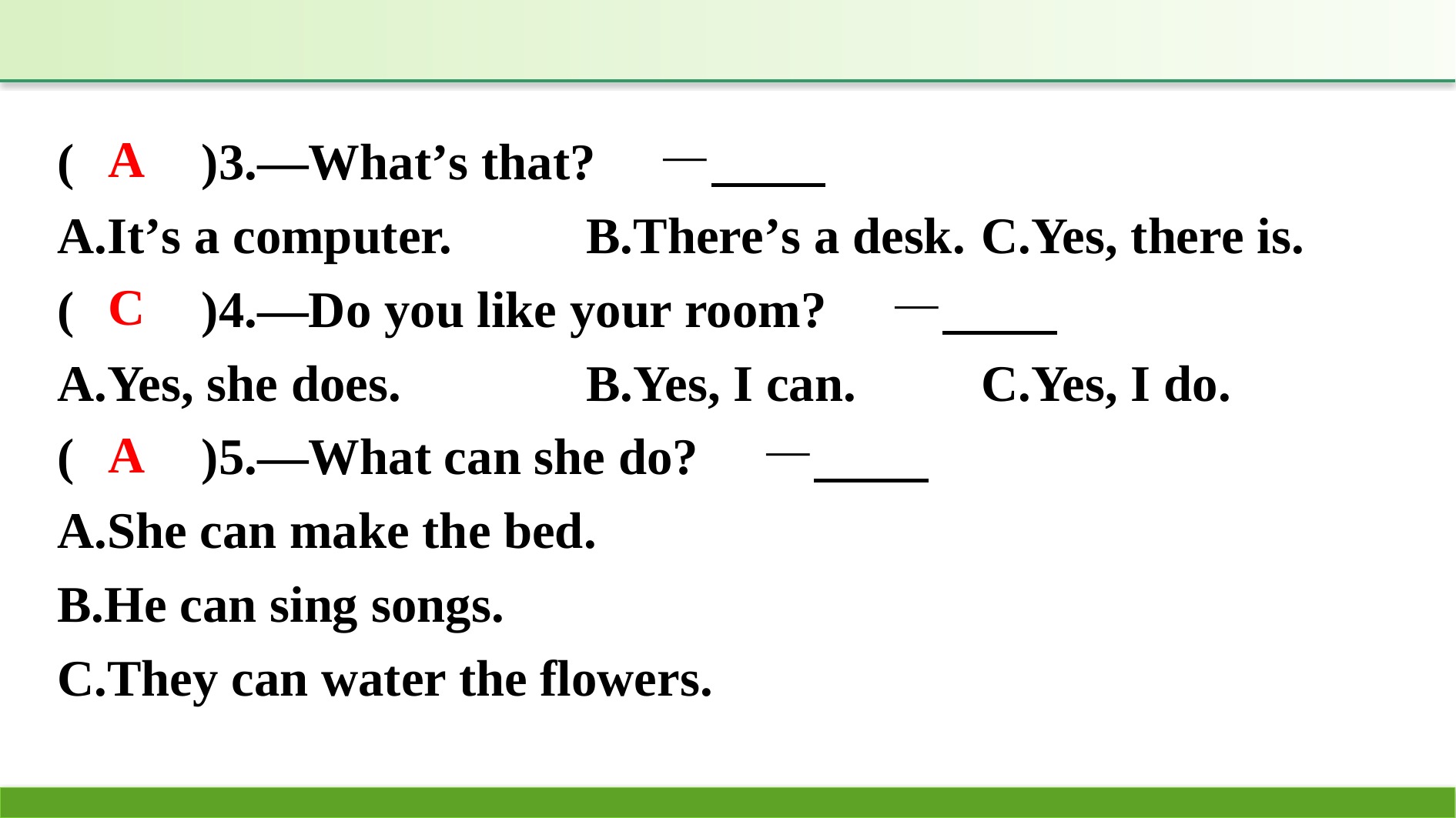

(　　)3.—What’s that?　—
A.It’s a computer.     	B.There’s a desk.	C.Yes, there is.
(　　)4.—Do you like your room?　—
A.Yes, she does. 		B.Yes, I can. 	C.Yes, I do.
(　　)5.—What can she do?　—
A.She can make the bed.
B.He can sing songs.
C.They can water the flowers.
A
C
A